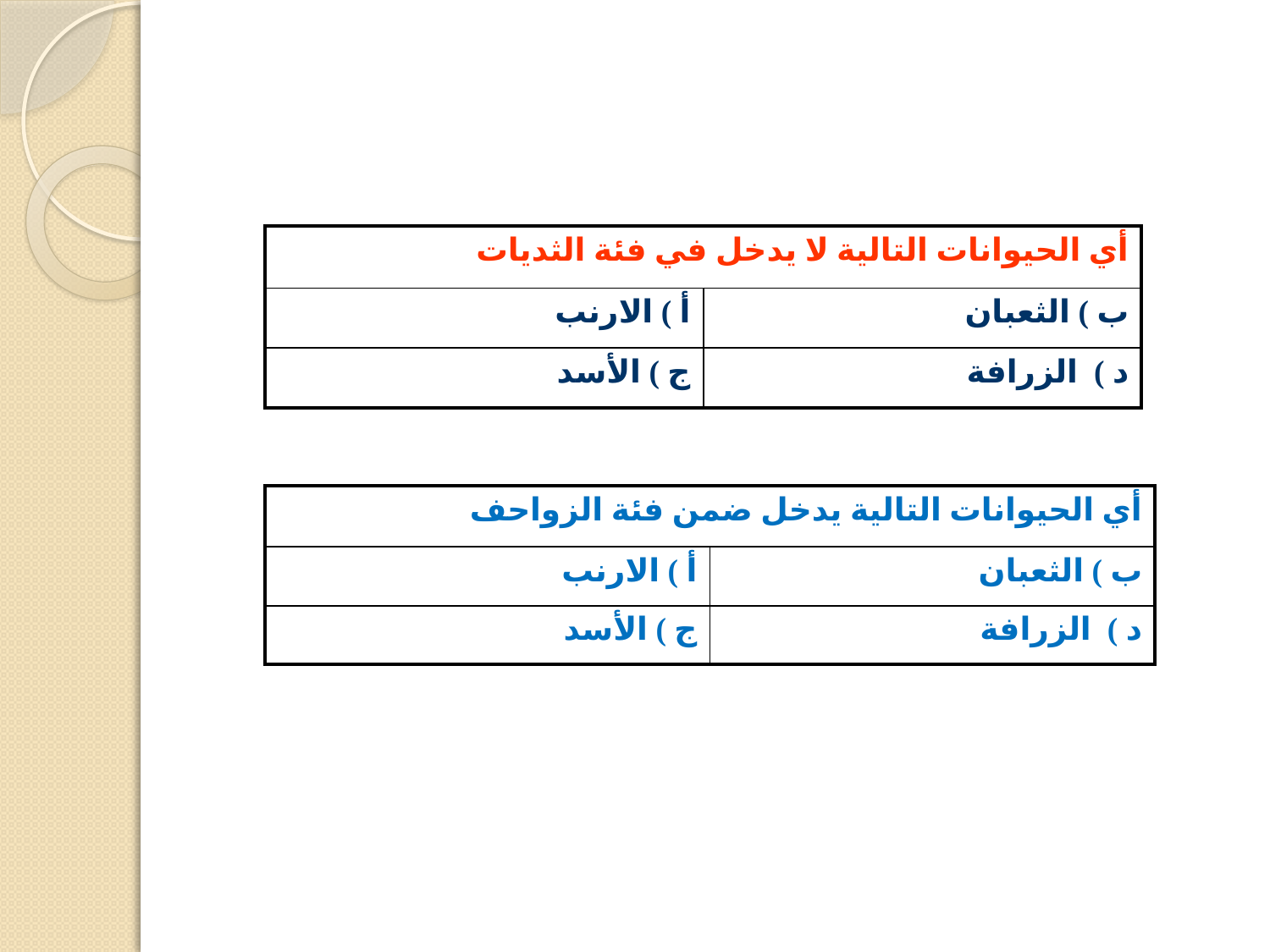

| أي الحيوانات التالية لا يدخل في فئة الثديات |  |
| --- | --- |
| أ ) الارنب | ب ) الثعبان |
| ج ) الأسد | د ) الزرافة |

| أي الحيوانات التالية يدخل ضمن فئة الزواحف |  |
| --- | --- |
| أ ) الارنب | ب ) الثعبان |
| ج ) الأسد | د ) الزرافة |